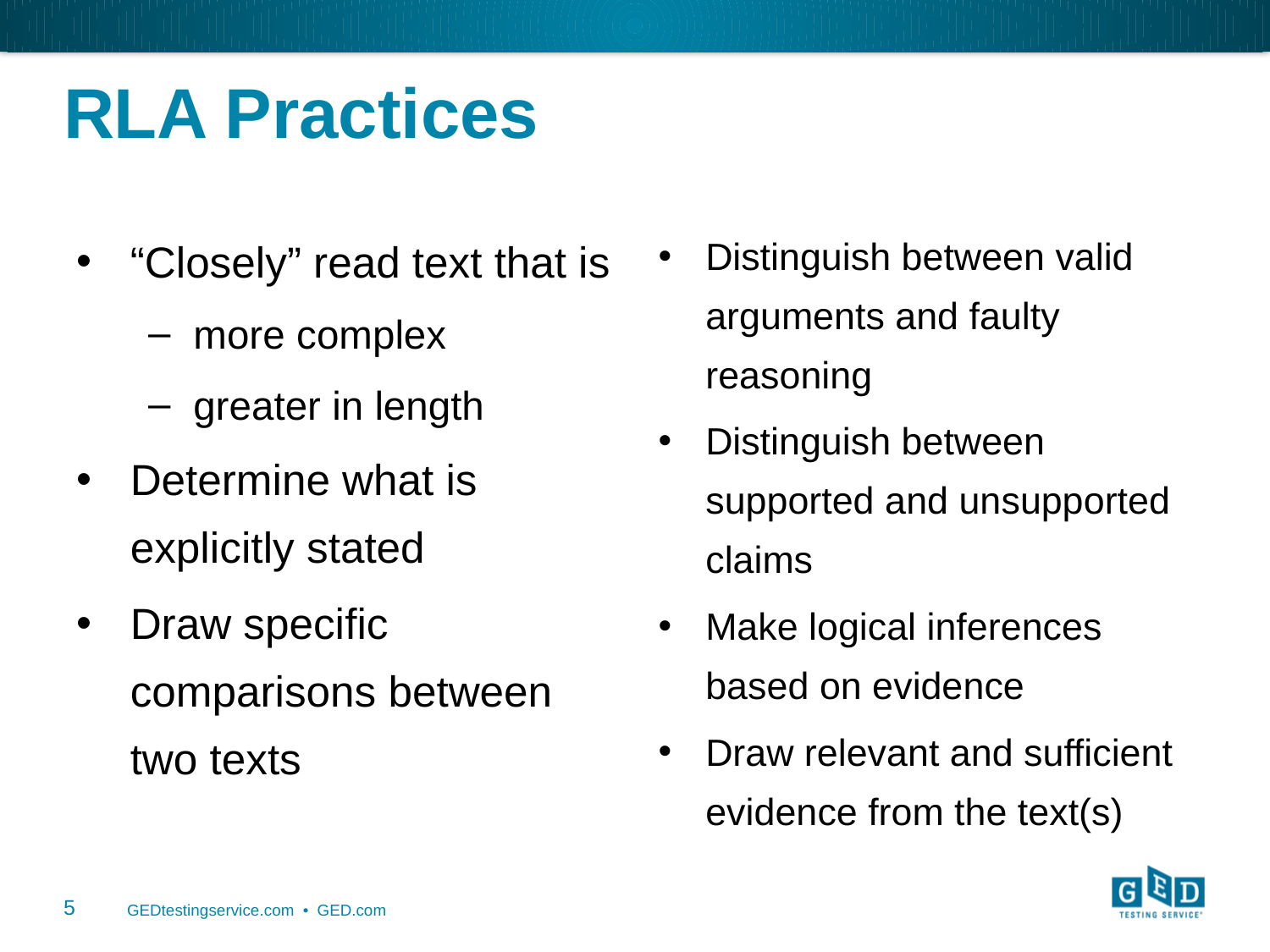

# RLA Practices
“Closely” read text that is
more complex
greater in length
Determine what is explicitly stated
Draw specific comparisons between two texts

Distinguish between valid arguments and faulty reasoning
Distinguish between supported and unsupported claims
Make logical inferences based on evidence
Draw relevant and sufficient evidence from the text(s)

5